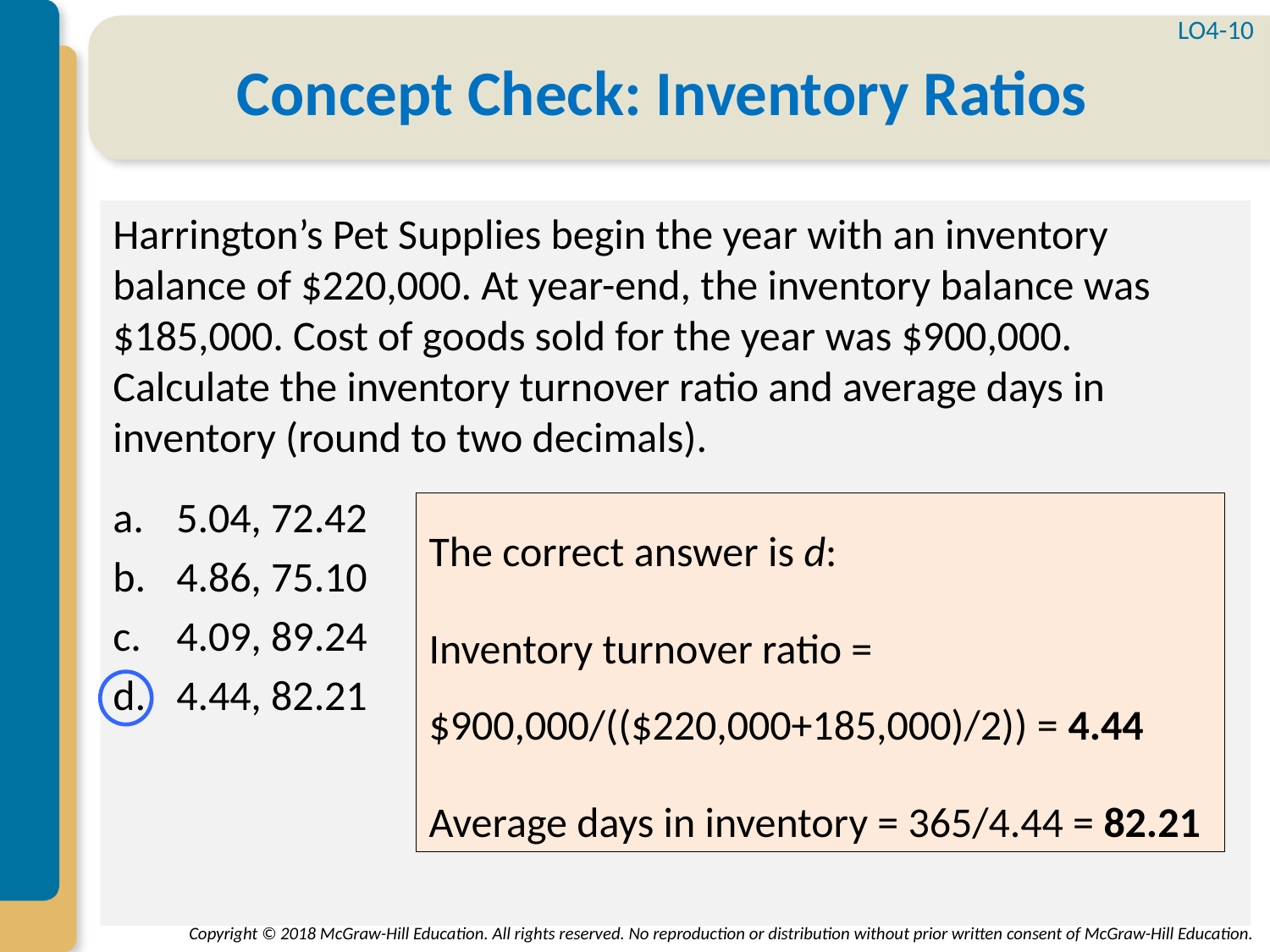

LO4-10
# Concept Check: Inventory Ratios
Harrington’s Pet Supplies begin the year with an inventory balance of $220,000. At year-end, the inventory balance was $185,000. Cost of goods sold for the year was $900,000. Calculate the inventory turnover ratio and average days in inventory (round to two decimals).
5.04, 72.42
4.86, 75.10
4.09, 89.24
4.44, 82.21

The correct answer is d:
Inventory turnover ratio = $900,000/(($220,000+185,000)/2)) = 4.44
Average days in inventory = 365/4.44 = 82.21